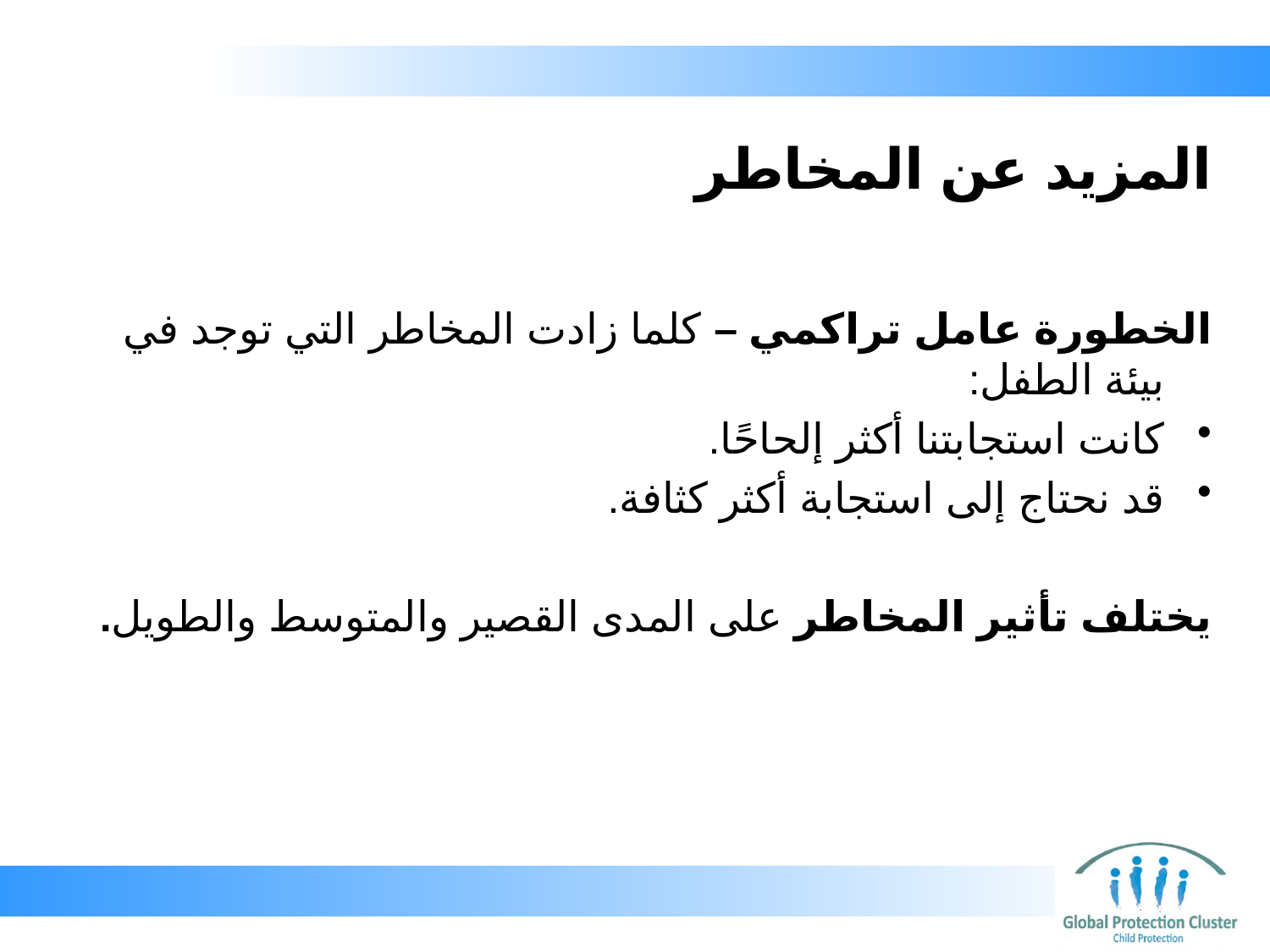

# المزيد عن المخاطر

الخطورة عامل تراكمي – كلما زادت المخاطر التي توجد في بيئة الطفل:
كانت استجابتنا أكثر إلحاحًا.
قد نحتاج إلى استجابة أكثر كثافة.

يختلف تأثير المخاطر على المدى القصير والمتوسط والطويل.